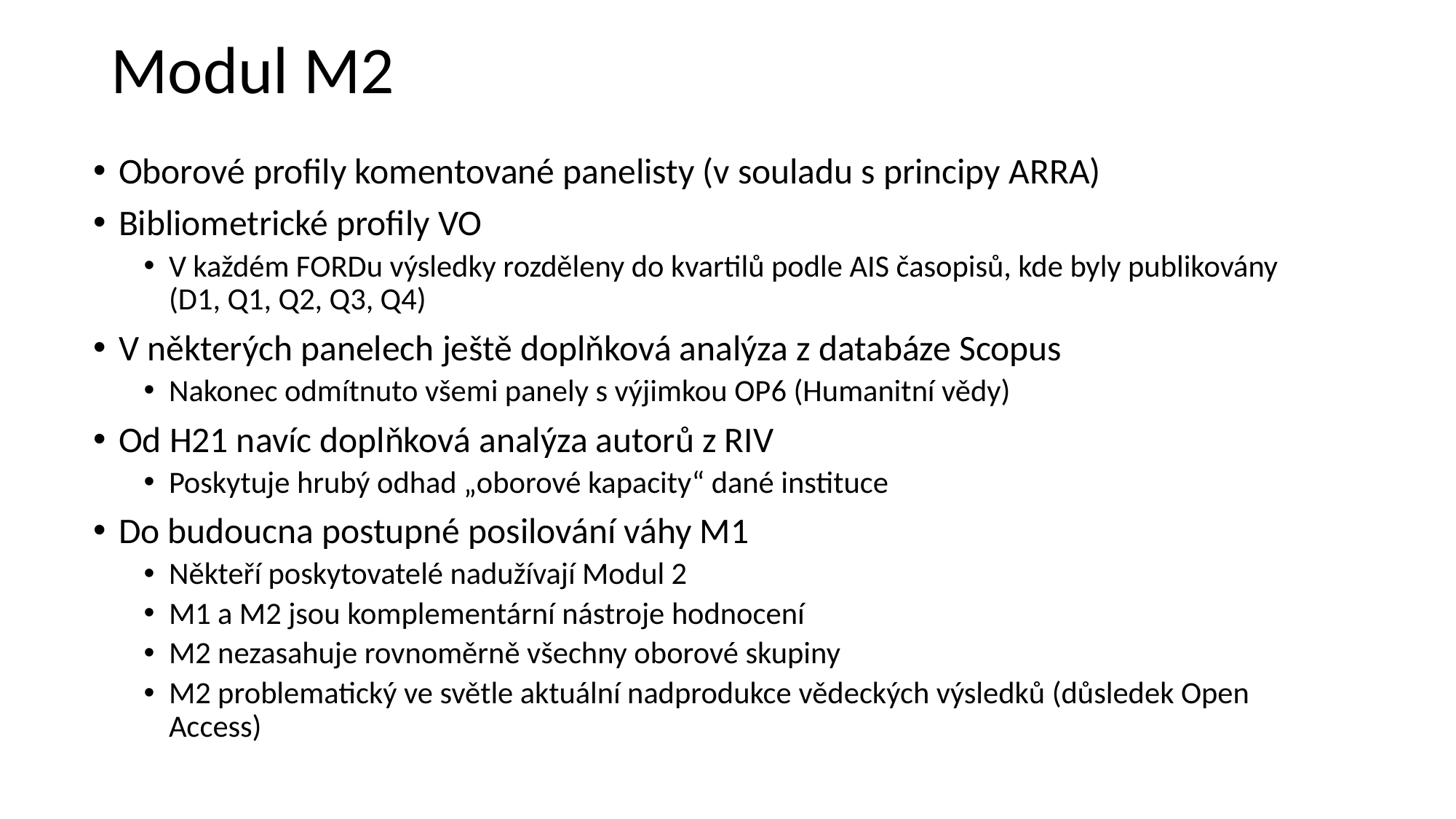

# Modul M2
Oborové profily komentované panelisty (v souladu s principy ARRA)
Bibliometrické profily VO
V každém FORDu výsledky rozděleny do kvartilů podle AIS časopisů, kde byly publikovány (D1, Q1, Q2, Q3, Q4)
V některých panelech ještě doplňková analýza z databáze Scopus
Nakonec odmítnuto všemi panely s výjimkou OP6 (Humanitní vědy)
Od H21 navíc doplňková analýza autorů z RIV
Poskytuje hrubý odhad „oborové kapacity“ dané instituce
Do budoucna postupné posilování váhy M1
Někteří poskytovatelé nadužívají Modul 2
M1 a M2 jsou komplementární nástroje hodnocení
M2 nezasahuje rovnoměrně všechny oborové skupiny
M2 problematický ve světle aktuální nadprodukce vědeckých výsledků (důsledek Open Access)